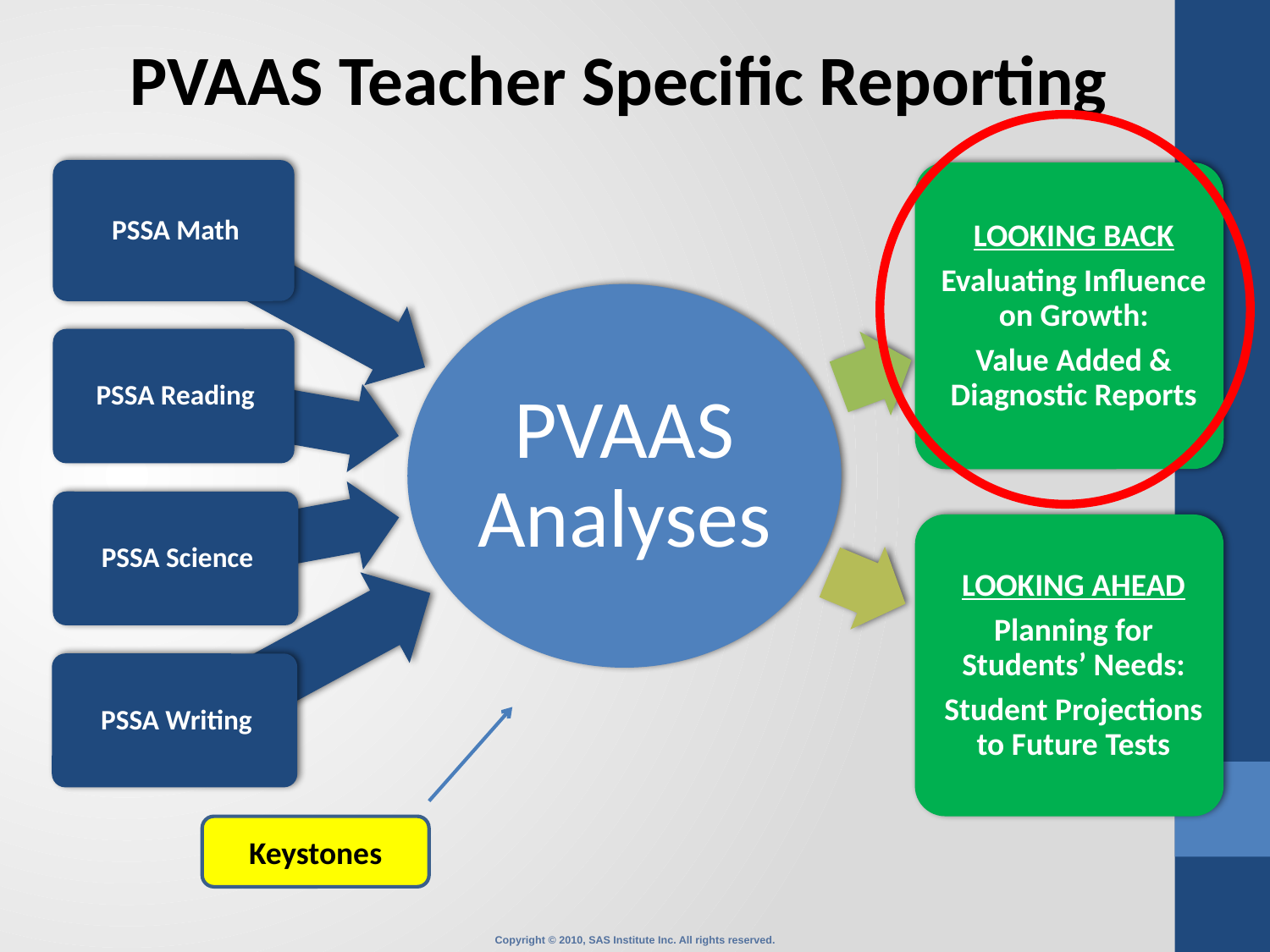

PVAAS Teacher Specific Reporting
PVAAS Analyses
PSSA Writing
PSSA Science
PSSA Reading
PSSA Math
LOOKING AHEAD
Planning for Students’ Needs:
Student Projections to Future Tests
LOOKING BACK
Evaluating Influence on Growth:
Value Added & Diagnostic Reports

Keystones